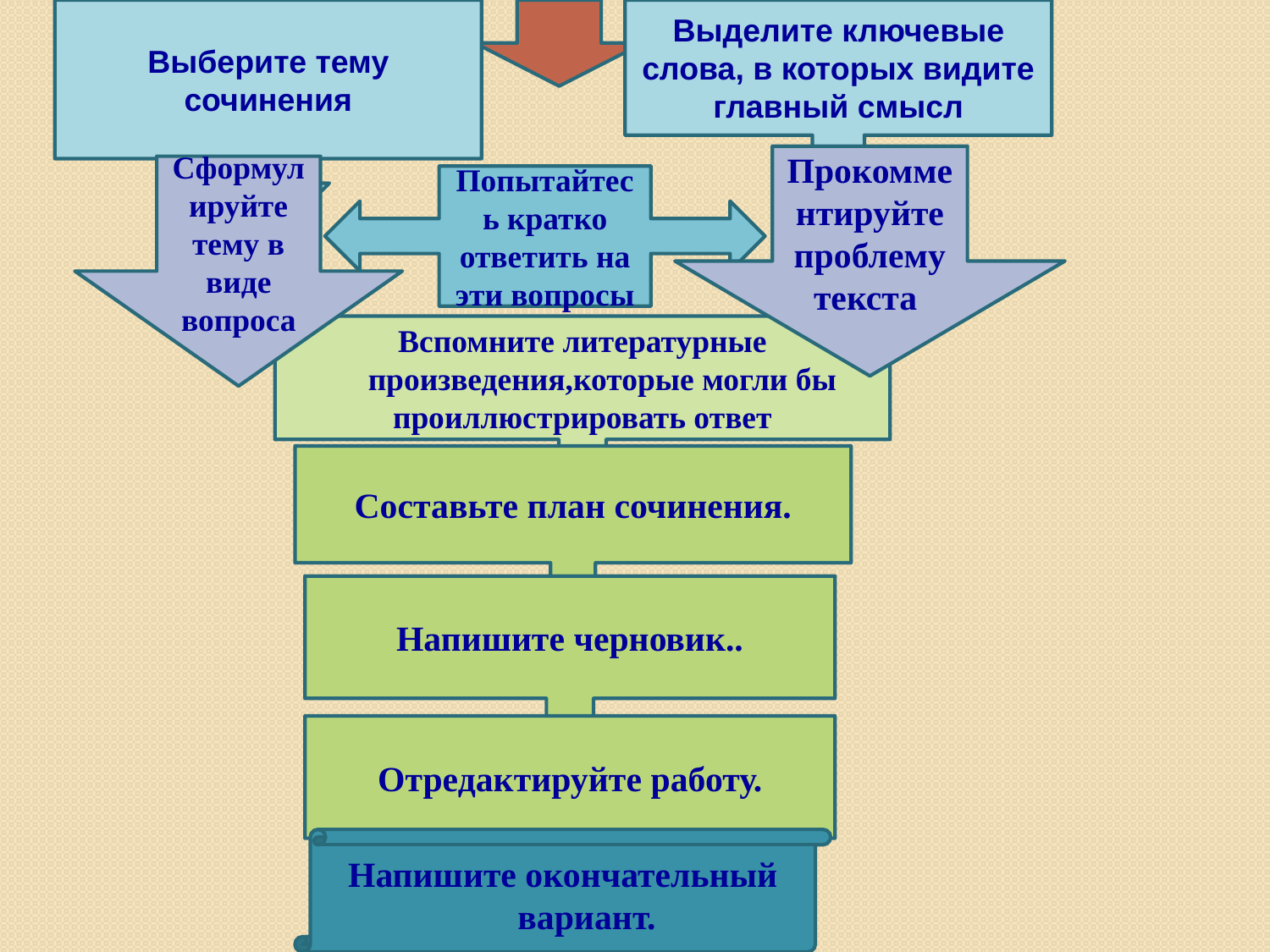

Выберите тему сочинения

Выделите ключевые слова, в которых видите главный смысл
Прокомментируйте проблему текста
Сформулируйте тему в виде вопроса
Попытайтесь кратко ответить на эти вопросы
Вспомните литературные произведения,которые могли бы
проиллюстрировать ответ
Составьте план сочинения.
Напишите черновик..
Отредактируйте работу.
Напишите окончательный вариант.